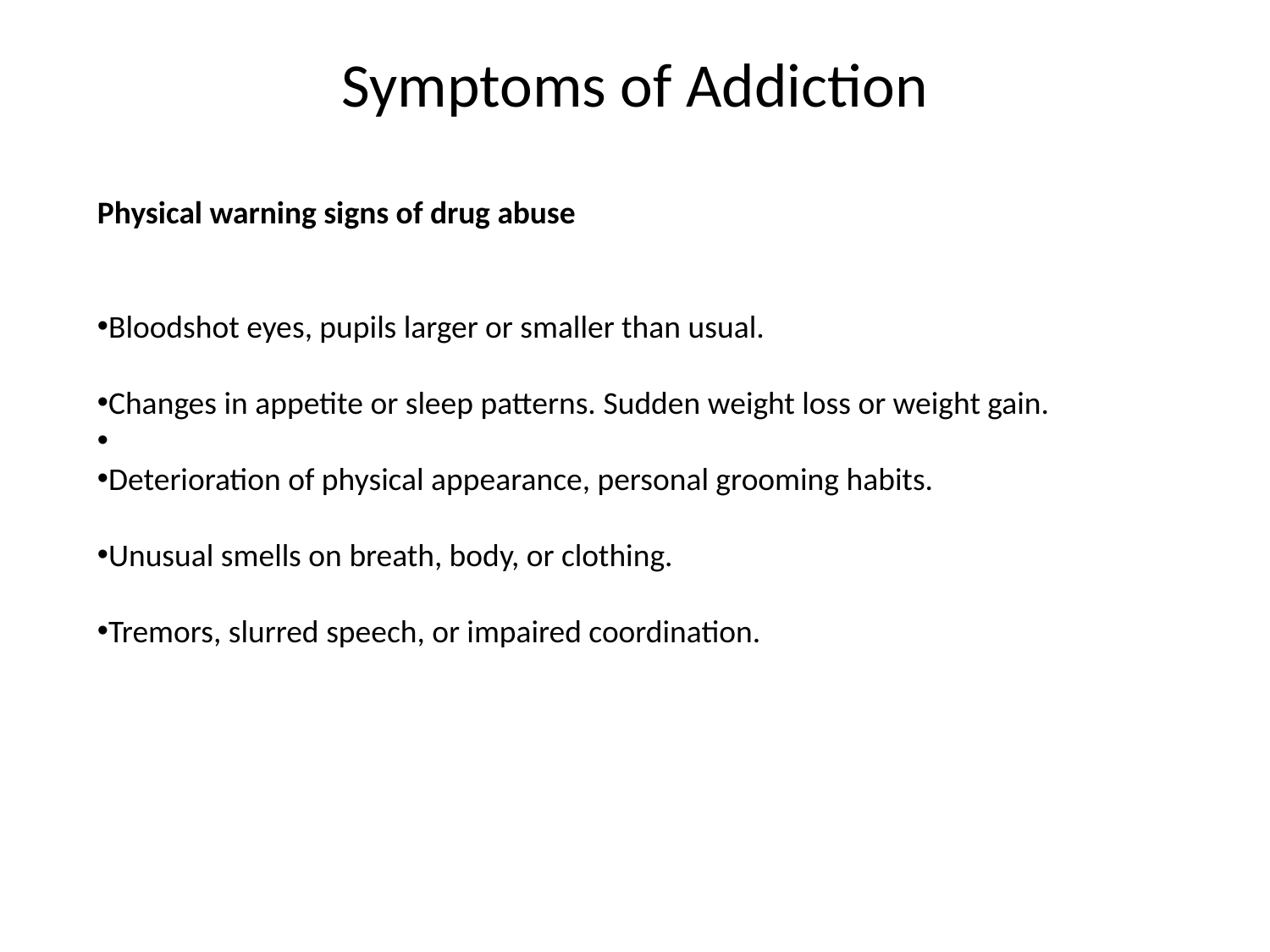

# Symptoms of Addiction
Physical warning signs of drug abuse

Bloodshot eyes, pupils larger or smaller than usual.

Changes in appetite or sleep patterns. Sudden weight loss or weight gain.

Deterioration of physical appearance, personal grooming habits.

Unusual smells on breath, body, or clothing.

Tremors, slurred speech, or impaired coordination.